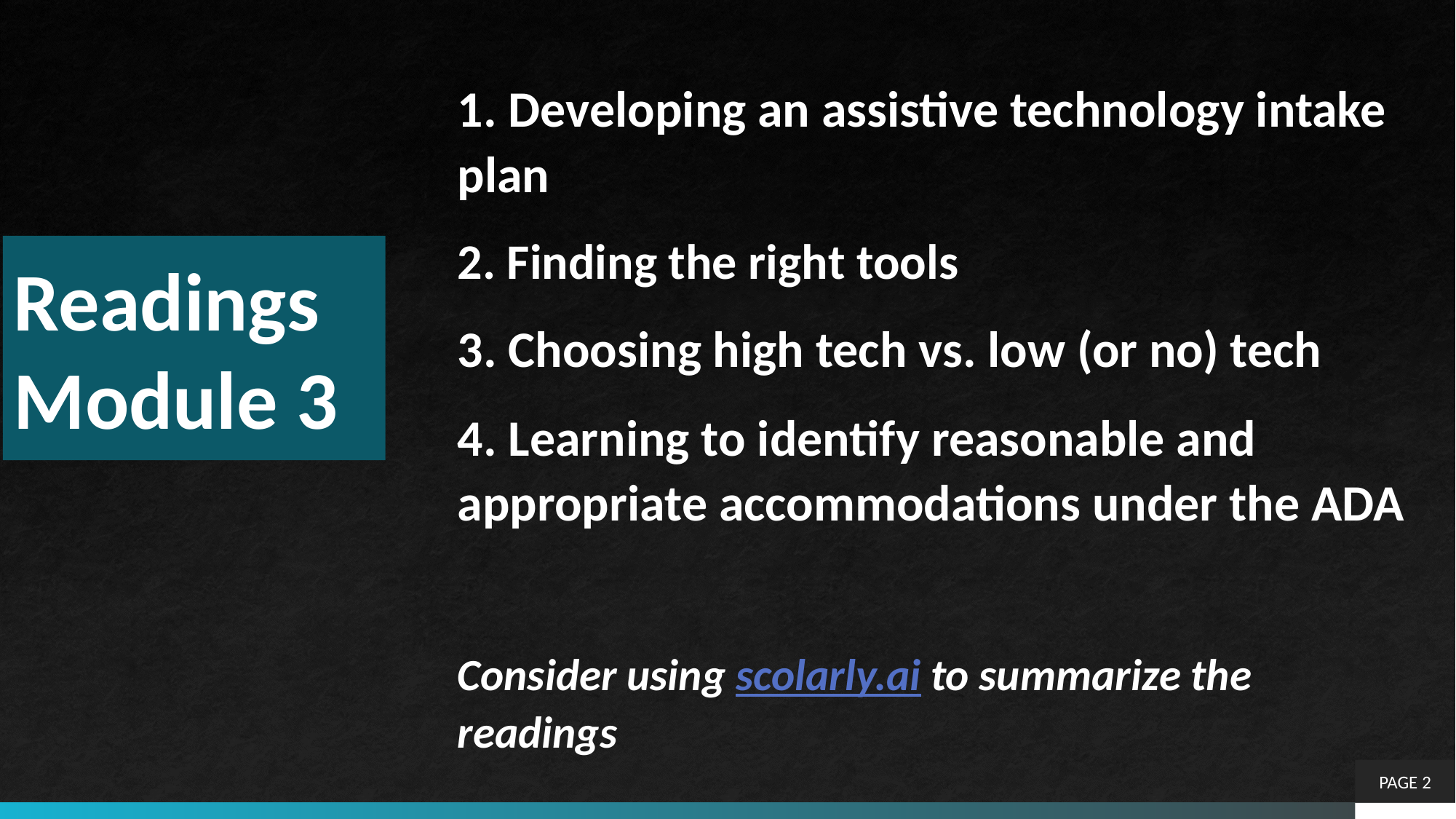

1. Developing an assistive technology intake plan
2. Finding the right tools
3. Choosing high tech vs. low (or no) tech
4. Learning to identify reasonable and appropriate accommodations under the ADA

Consider using scolarly.ai to summarize the readings

# Readings Module 3
PAGE 2